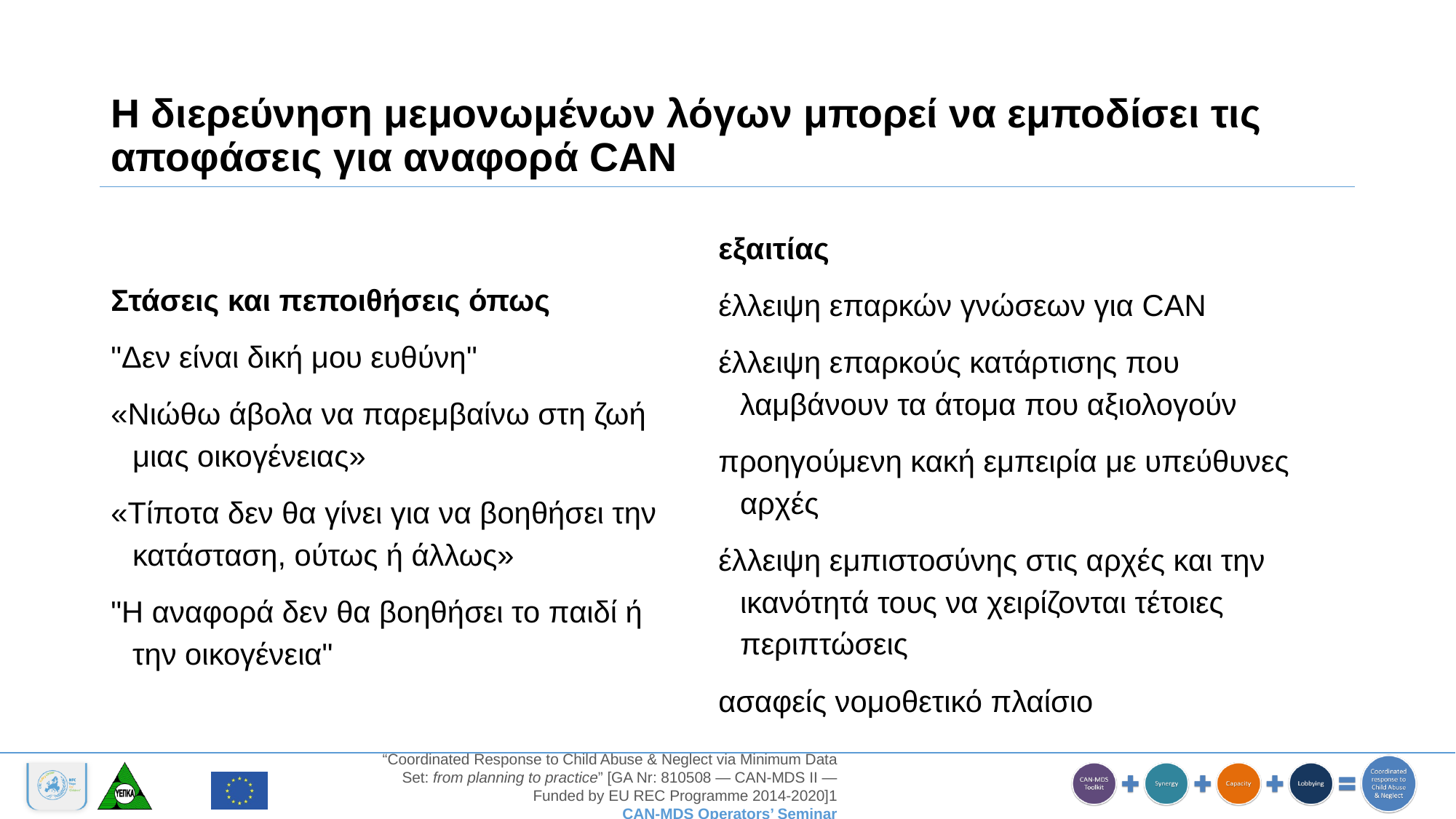

# Η διερεύνηση μεμονωμένων λόγων μπορεί να εμποδίσει τις αποφάσεις για αναφορά CAN

Στάσεις και πεποιθήσεις όπως
"Δεν είναι δική μου ευθύνη"
«Νιώθω άβολα να παρεμβαίνω στη ζωή μιας οικογένειας»
«Τίποτα δεν θα γίνει για να βοηθήσει την κατάσταση, ούτως ή άλλως»
"Η αναφορά δεν θα βοηθήσει το παιδί ή την οικογένεια"
εξαιτίας
έλλειψη επαρκών γνώσεων για CAN
έλλειψη επαρκούς κατάρτισης που λαμβάνουν τα άτομα που αξιολογούν
προηγούμενη κακή εμπειρία με υπεύθυνες αρχές
έλλειψη εμπιστοσύνης στις αρχές και την ικανότητά τους να χειρίζονται τέτοιες περιπτώσεις
ασαφείς νομοθετικό πλαίσιο